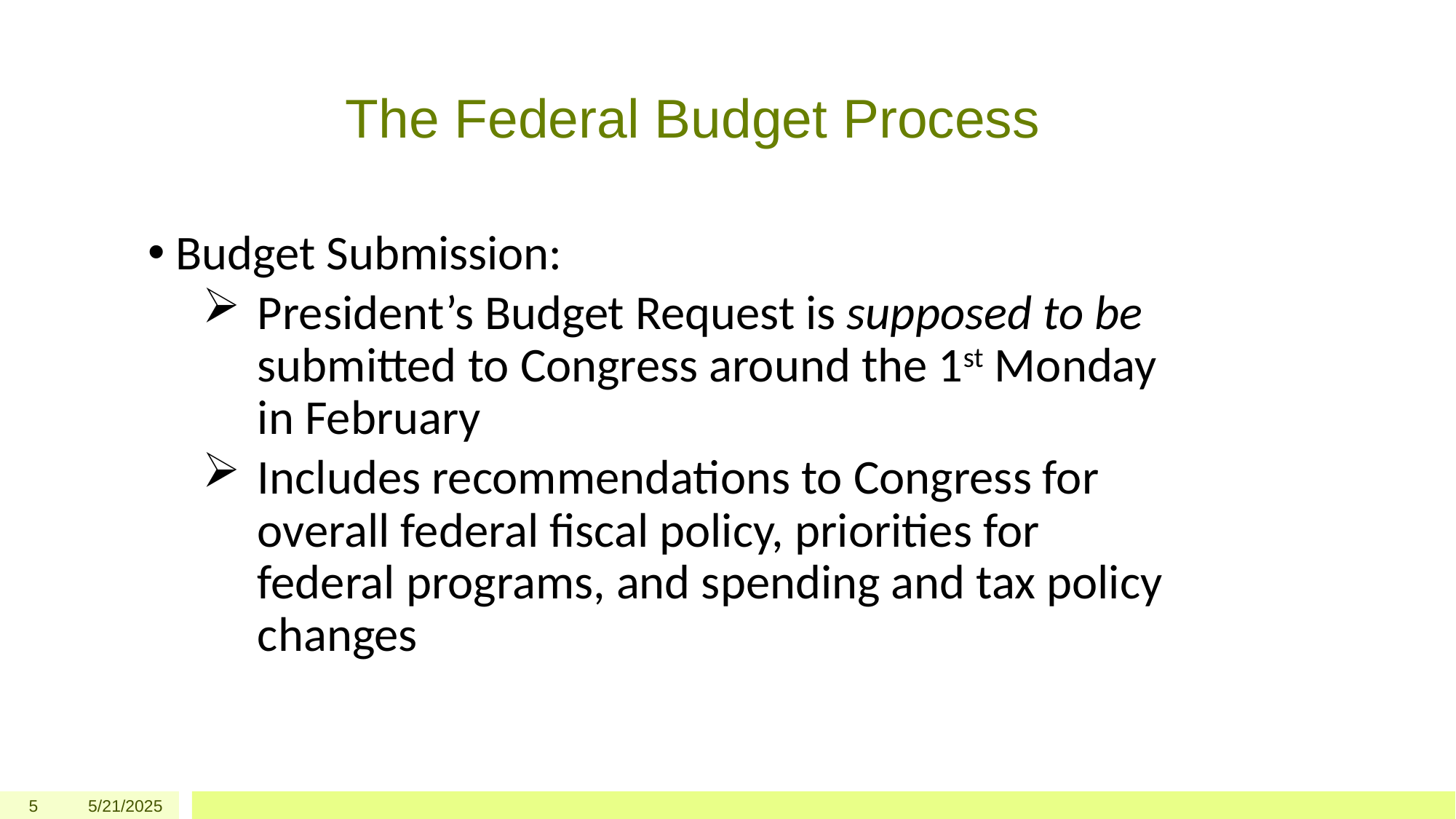

# The Federal Budget Process

Budget Submission:
President’s Budget Request is supposed to be submitted to Congress around the 1st Monday in February
Includes recommendations to Congress for overall federal fiscal policy, priorities for federal programs, and spending and tax policy changes
5
5/21/2025